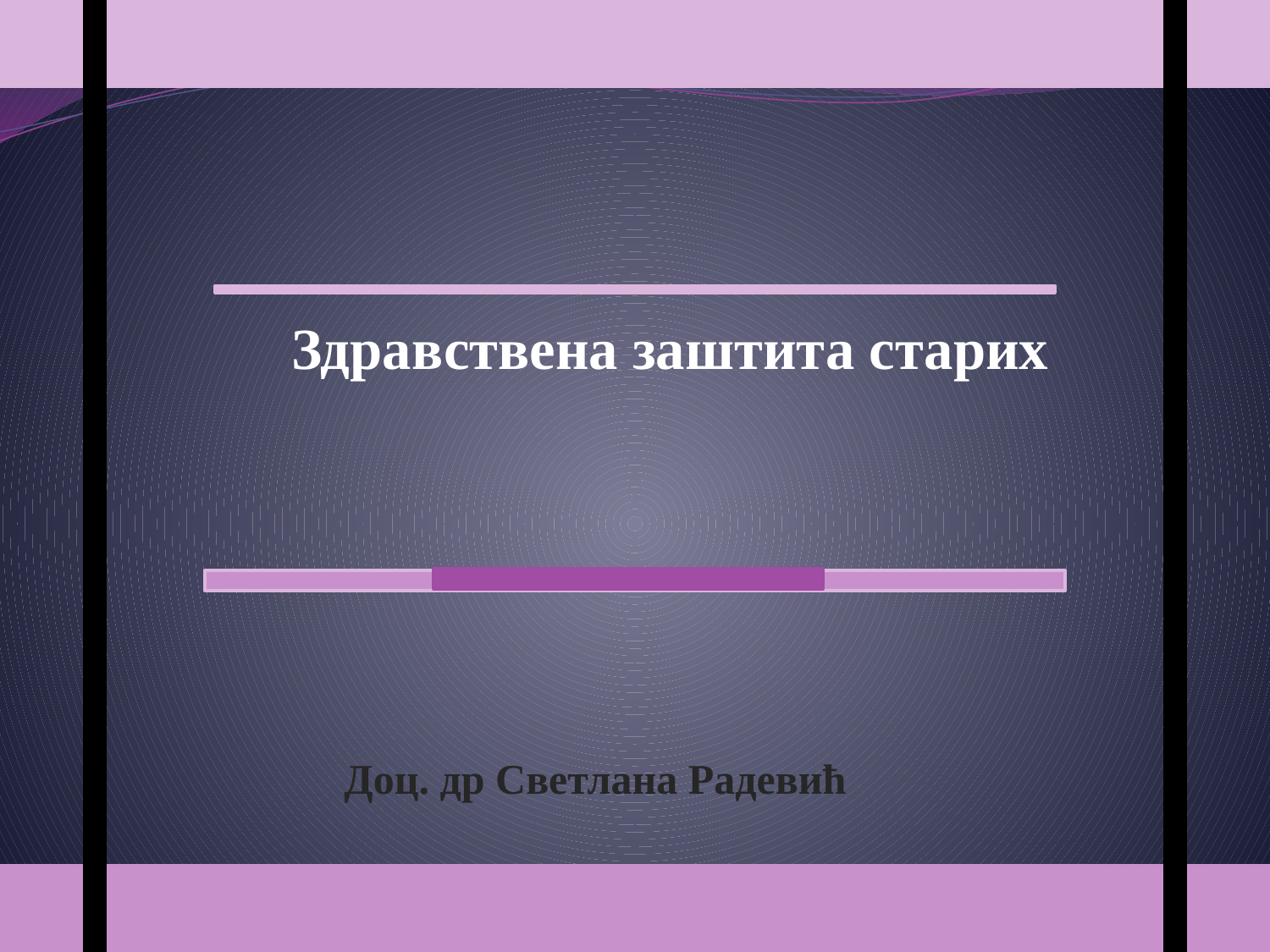

#

Здравствена заштита старих

                     Доц. др Светлана Радевић